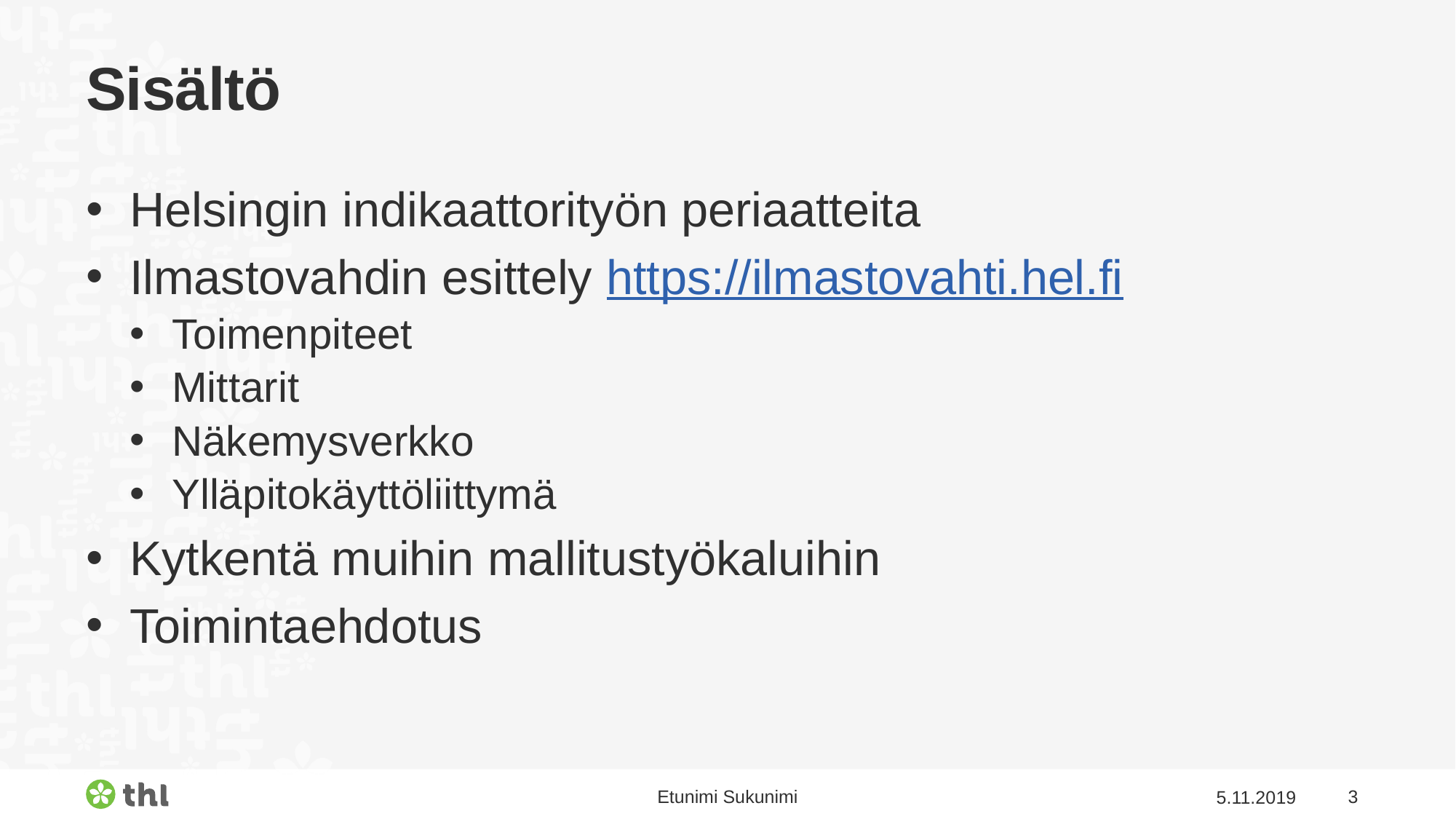

# Sisältö
Helsingin indikaattorityön periaatteita
Ilmastovahdin esittely https://ilmastovahti.hel.fi
Toimenpiteet
Mittarit
Näkemysverkko
Ylläpitokäyttöliittymä
Kytkentä muihin mallitustyökaluihin
Toimintaehdotus

Etunimi Sukunimi
5.11.2019
3